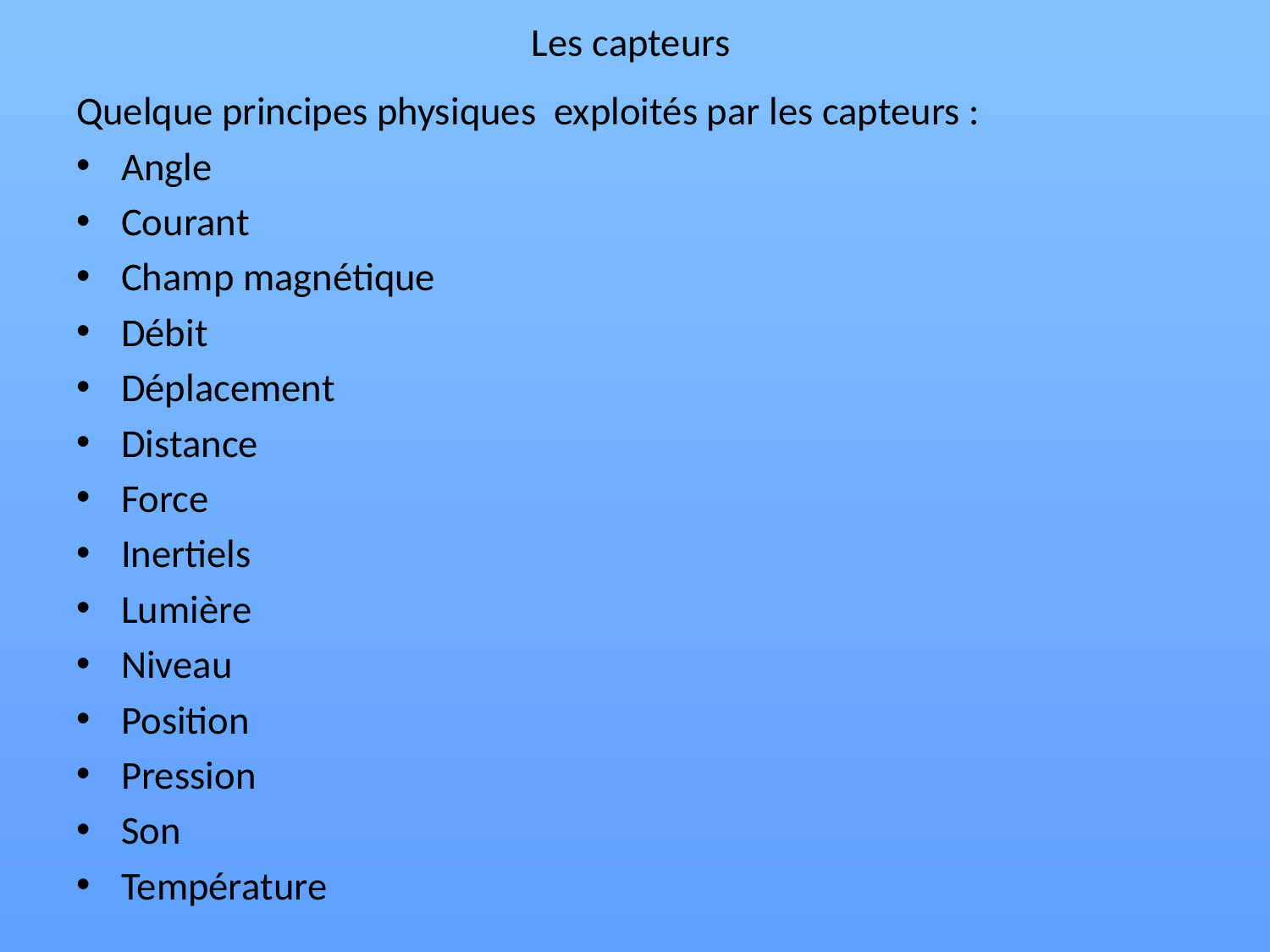

# Les capteurs
Quelque principes physiques  exploités par les capteurs :
Angle
Courant
Champ magnétique
Débit
Déplacement
Distance
Force
Inertiels
Lumière
Niveau
Position
Pression
Son
Température